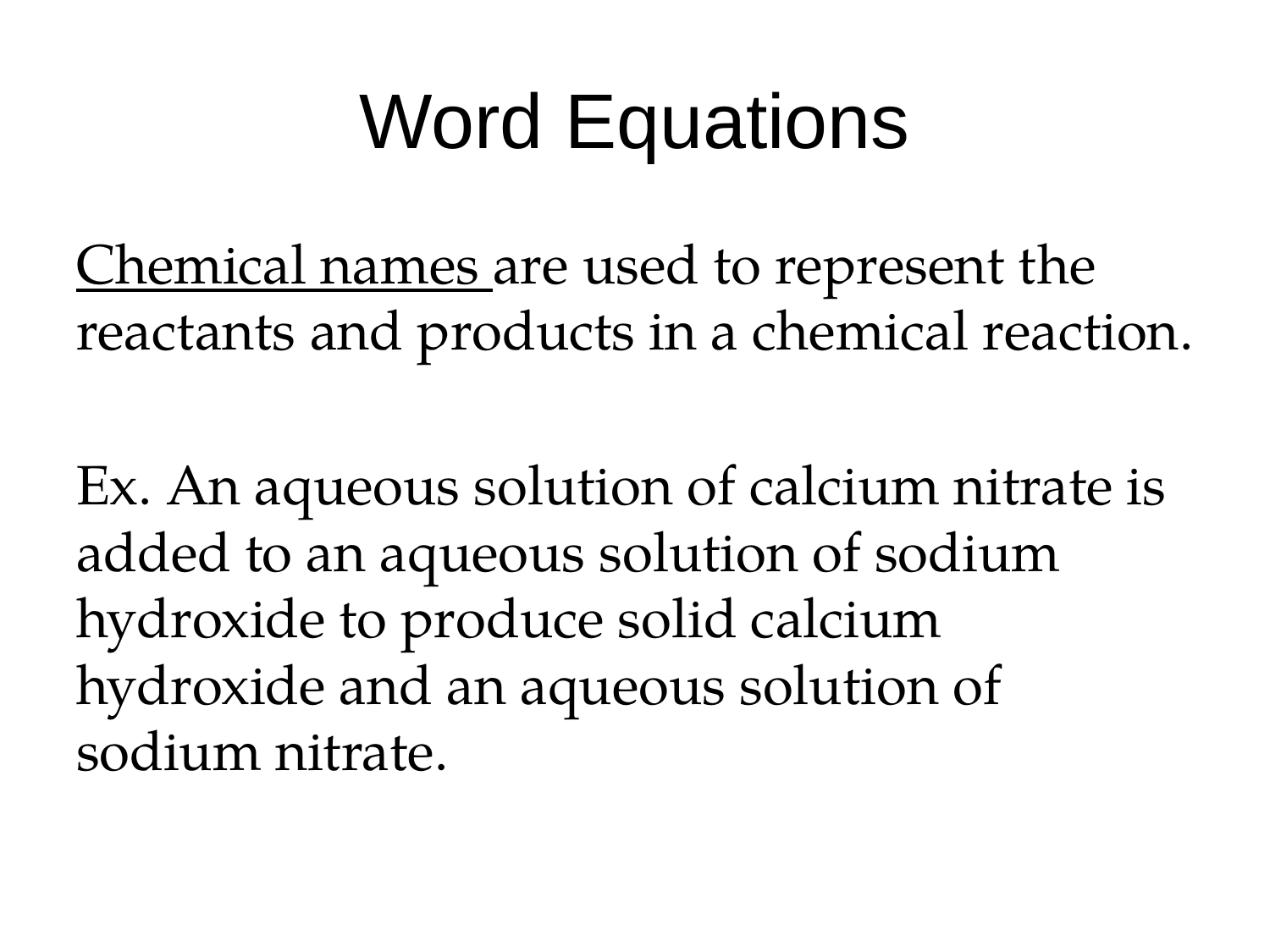

# Word Equations
Chemical names are used to represent the reactants and products in a chemical reaction.

Ex. An aqueous solution of calcium nitrate is added to an aqueous solution of sodium hydroxide to produce solid calcium hydroxide and an aqueous solution of sodium nitrate.